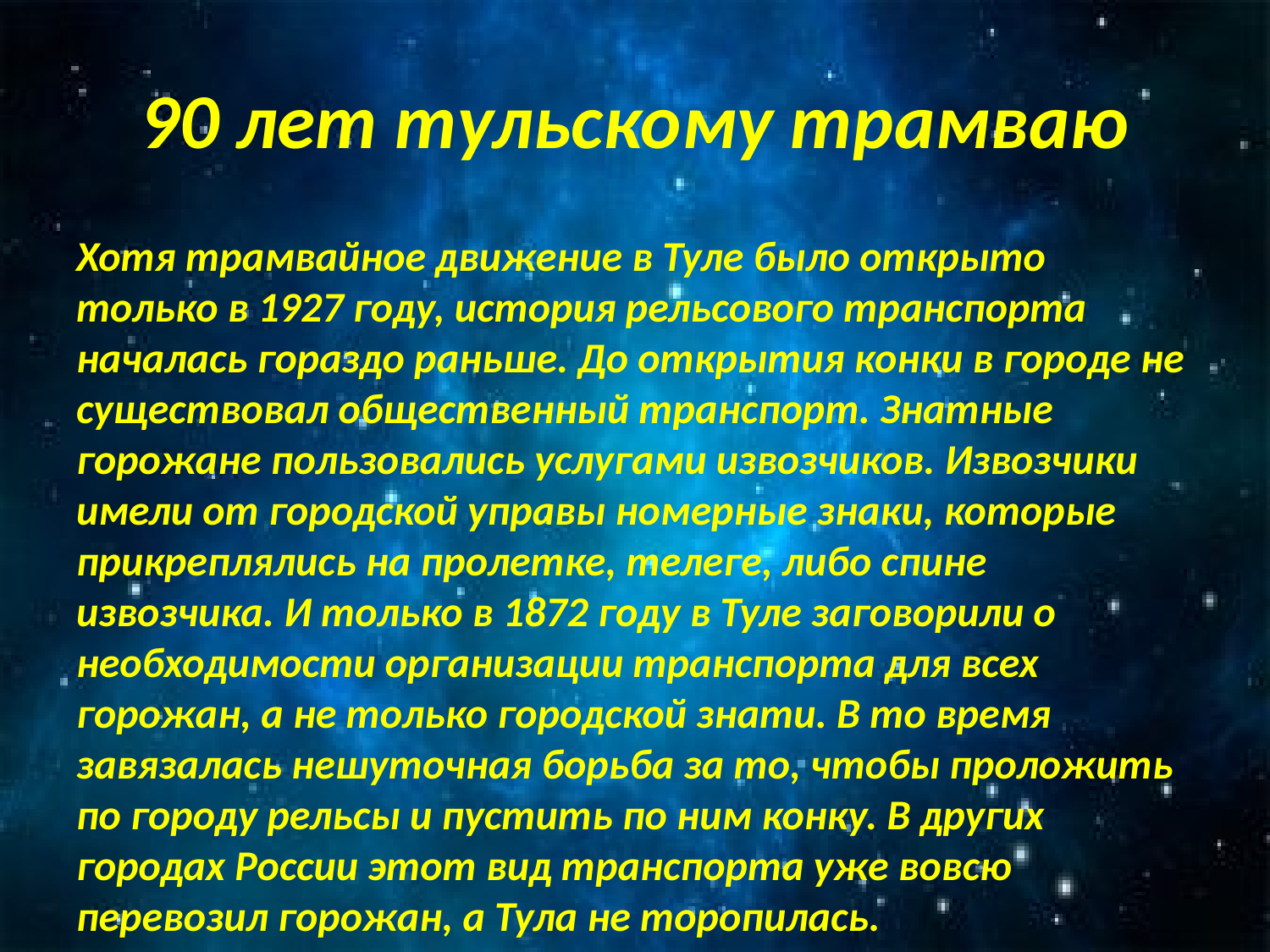

# 90 лет тульскому трамваю
Хотя трамвайное движение в Туле было открыто только в 1927 году, история рельсового транспорта началась гораздо раньше. До открытия конки в городе не существовал общественный транспорт. Знатные горожане пользовались услугами извозчиков. Извозчики имели от городской управы номерные знаки, которые прикреплялись на пролетке, телеге, либо спине извозчика. И только в 1872 году в Туле заговорили о необходимости организации транспорта для всех горожан, а не только городской знати. В то время завязалась нешуточная борьба за то, чтобы проложить по городу рельсы и пустить по ним конку. В других городах России этот вид транспорта уже вовсю перевозил горожан, а Тула не торопилась.